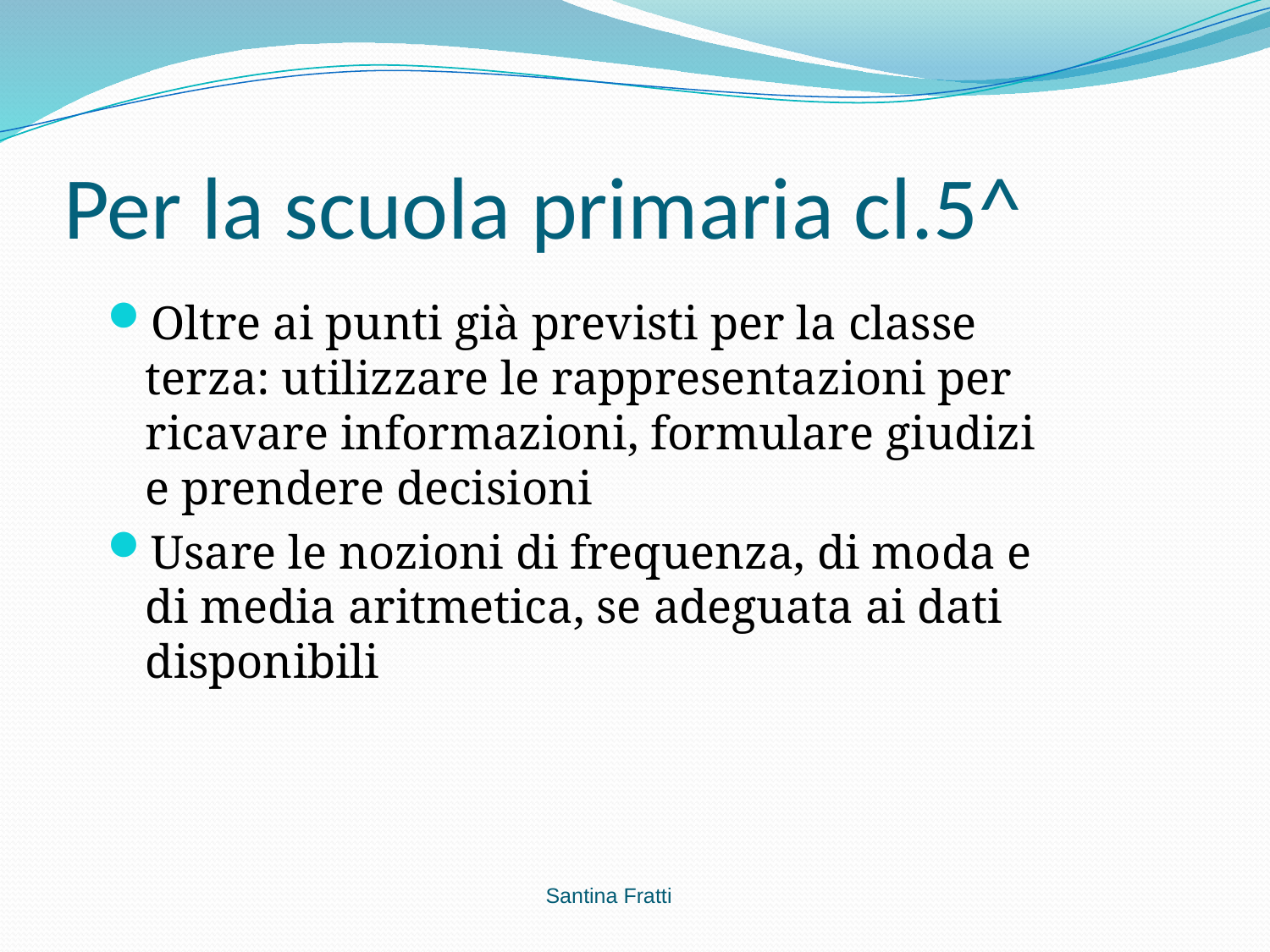

# Per la scuola primaria cl.5^

Oltre ai punti già previsti per la classe terza: utilizzare le rappresentazioni per ricavare informazioni, formulare giudizi e prendere decisioni
Usare le nozioni di frequenza, di moda e di media aritmetica, se adeguata ai dati disponibili
Santina Fratti